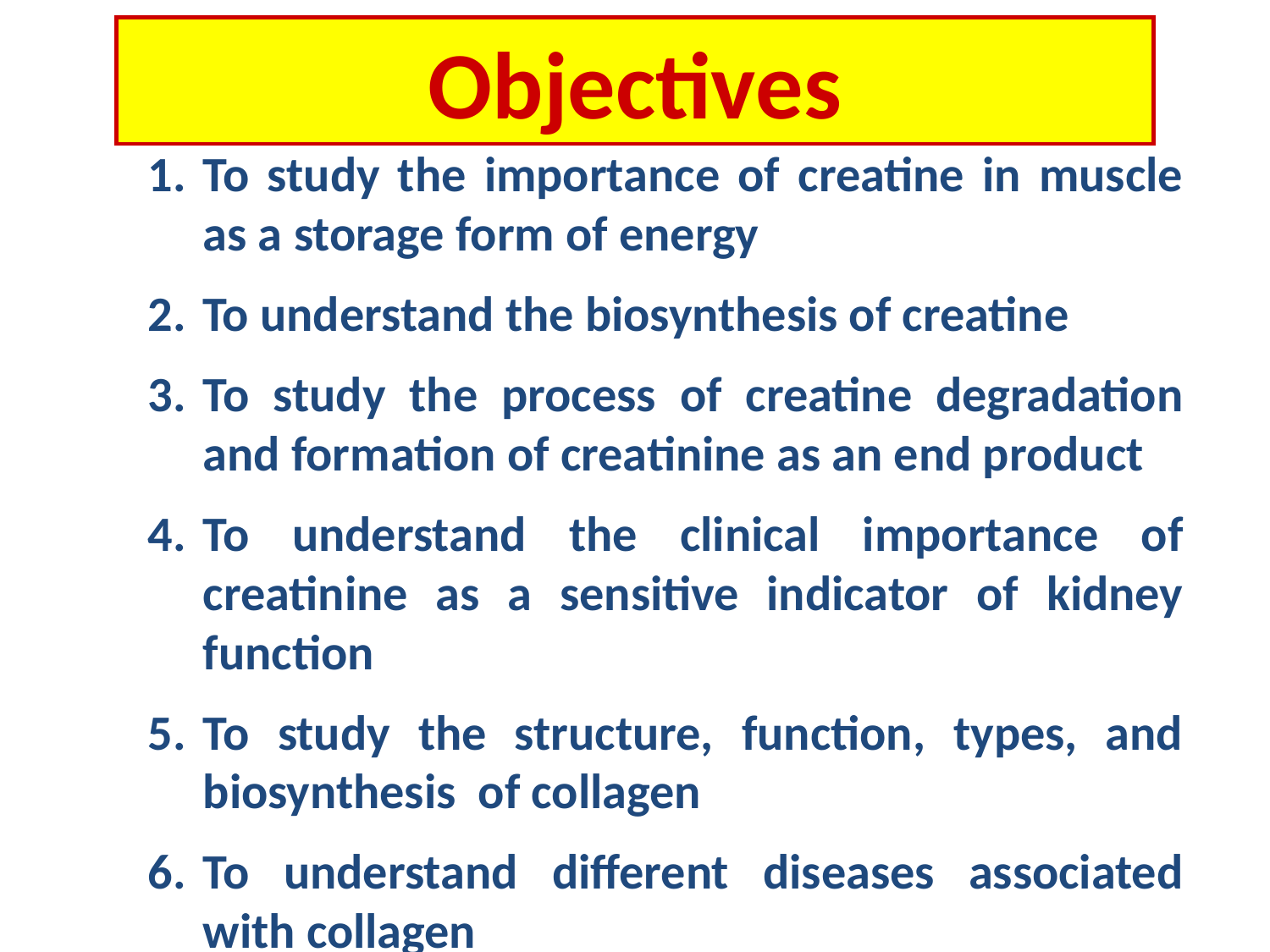

Objectives
To study the importance of creatine in muscle as a storage form of energy
To understand the biosynthesis of creatine
To study the process of creatine degradation and formation of creatinine as an end product
To understand the clinical importance of creatinine as a sensitive indicator of kidney function
To study the structure, function, types, and biosynthesis  of collagen
To understand different diseases associated with collagen